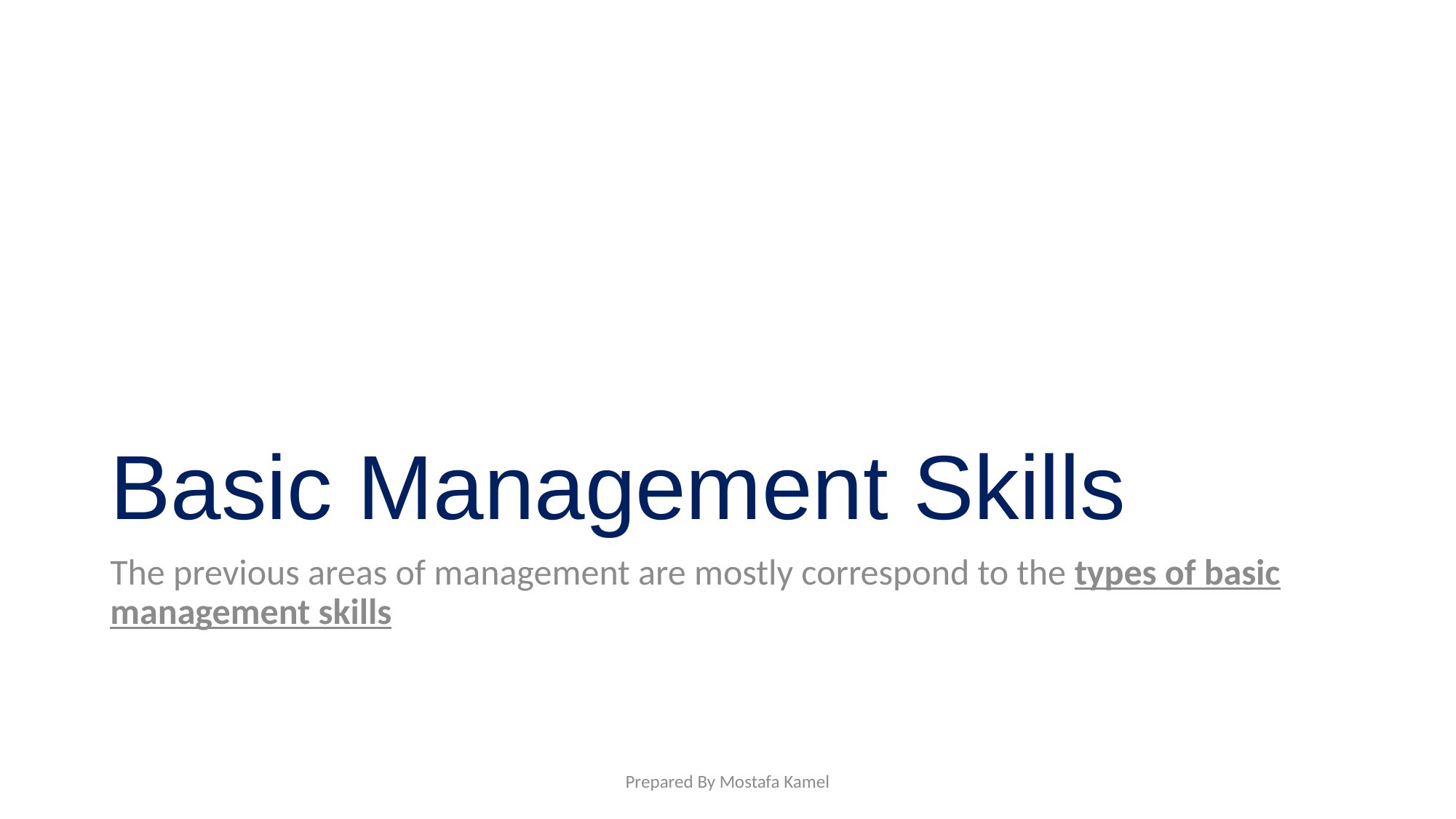

# Basic Management Skills
The previous areas of management are mostly correspond to the types of basic management skills
Prepared By Mostafa Kamel